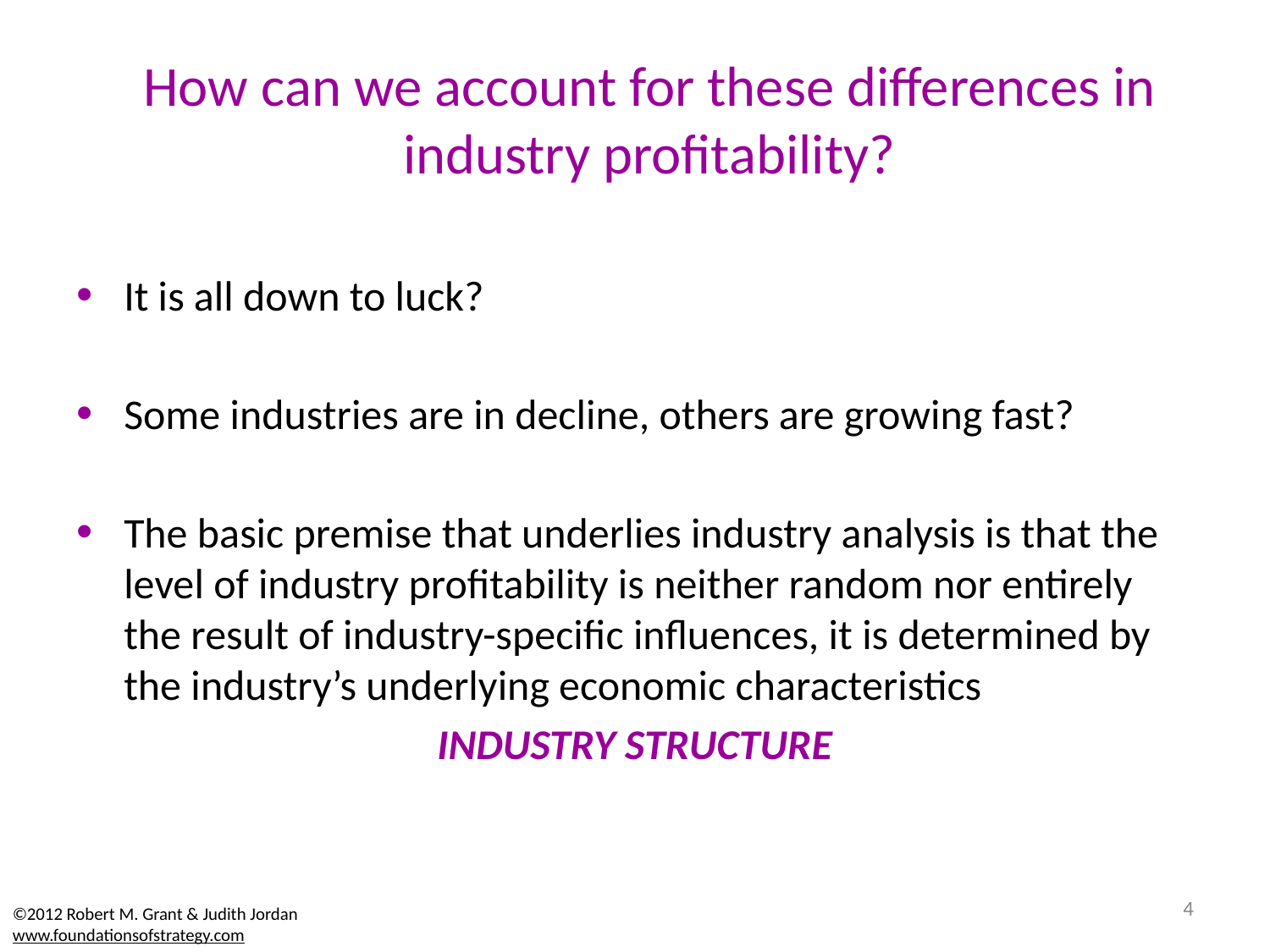

# How can we account for these differences in industry profitability?
It is all down to luck?

Some industries are in decline, others are growing fast?

The basic premise that underlies industry analysis is that the level of industry profitability is neither random nor entirely the result of industry-specific influences, it is determined by the industry’s underlying economic characteristics
INDUSTRY STRUCTURE

4
©2012 Robert M. Grant & Judith Jordan
www.foundationsofstrategy.com